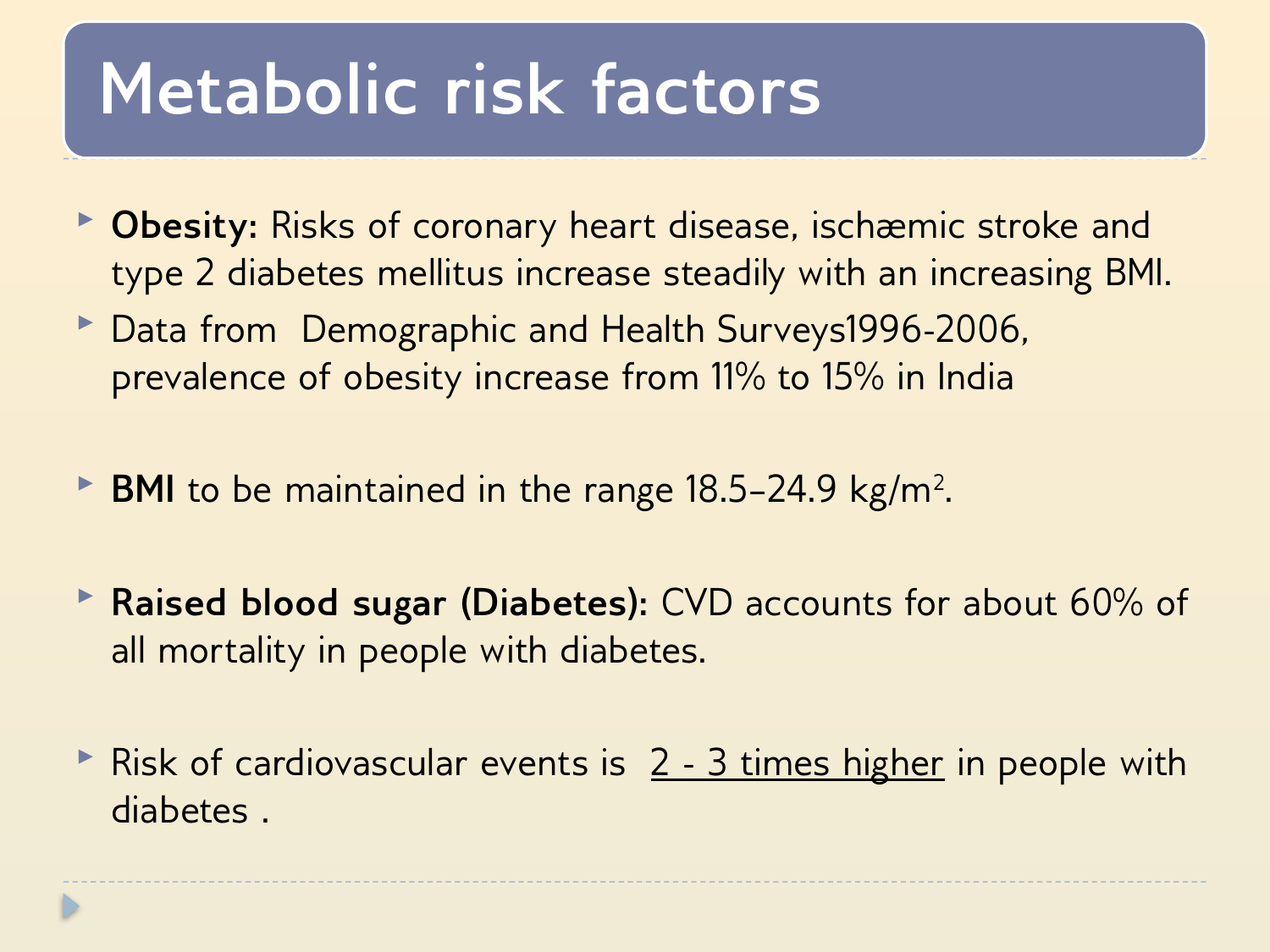

Metabolic risk factors
Obesity: Risks of coronary heart disease, ischaemic stroke and type 2 diabetes mellitus increase steadily with an increasing BMI.
Data from  Demographic and Health Surveys1996-2006, prevalence of obesity increase from 11% to 15% in India

BMI to be maintained in the range 18.5–24.9 kg/m2.

Raised blood sugar (Diabetes): CVD accounts for about 60% of all mortality in people with diabetes.

Risk of cardiovascular events is  2 - 3 times higher in people with diabetes .